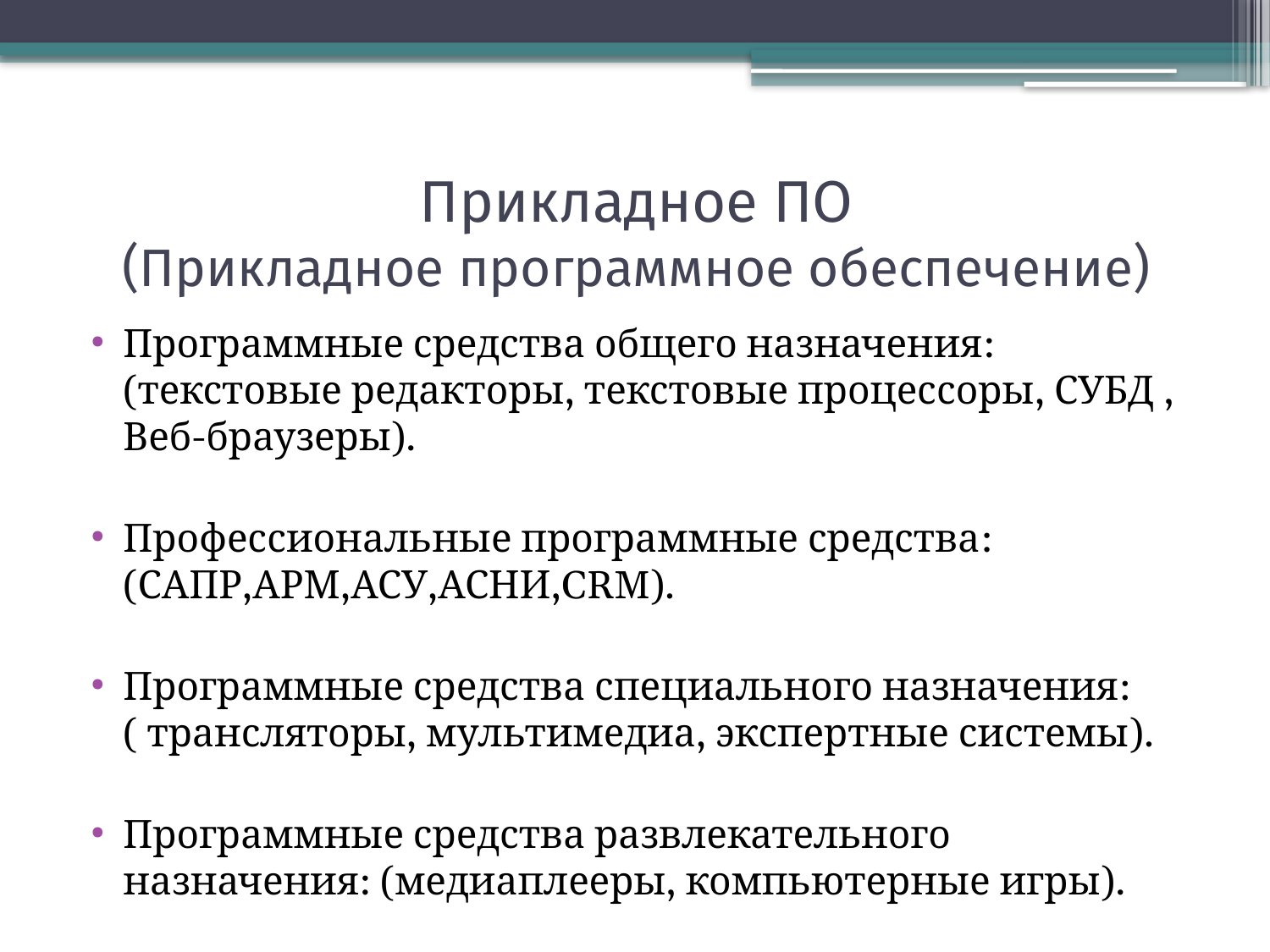

# Прикладное ПО (Прикладное программное обеспечение)
Программные средства общего назначения: (текстовые редакторы, текстовые процессоры, СУБД , Веб-браузеры).

Профессиональные программные средства: (САПР,АРМ,АСУ,АСНИ,CRM).

Программные средства специального назначения: ( трансляторы, мультимедиа, экспертные системы).

Программные средства развлекательного назначения: (медиаплееры, компьютерные игры).